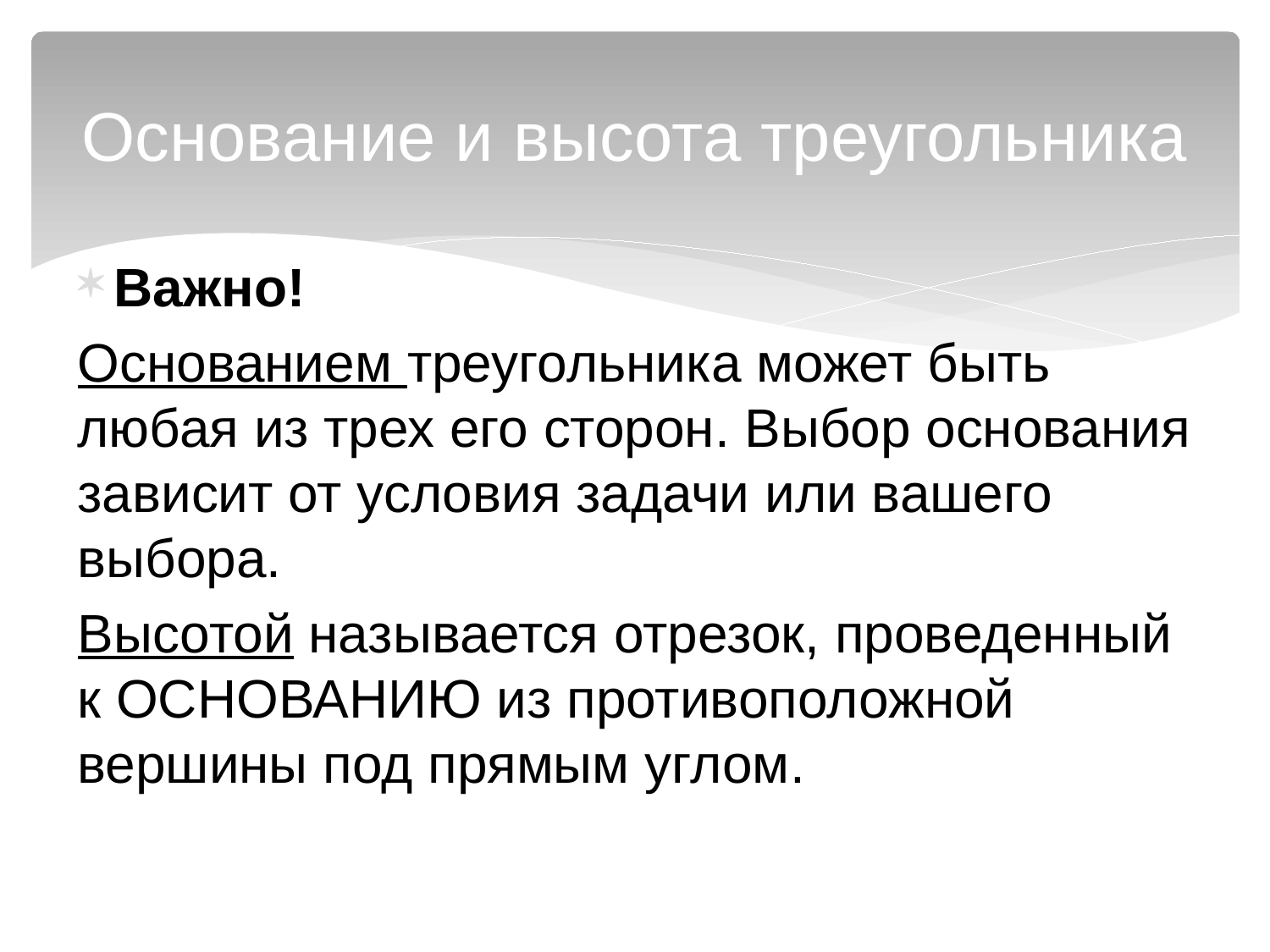

# Основание и высота треугольника
Важно!
Основанием треугольника может быть любая из трех его сторон. Выбор основания зависит от условия задачи или вашего выбора.
Высотой называется отрезок, проведенный к ОСНОВАНИЮ из противоположной вершины под прямым углом.